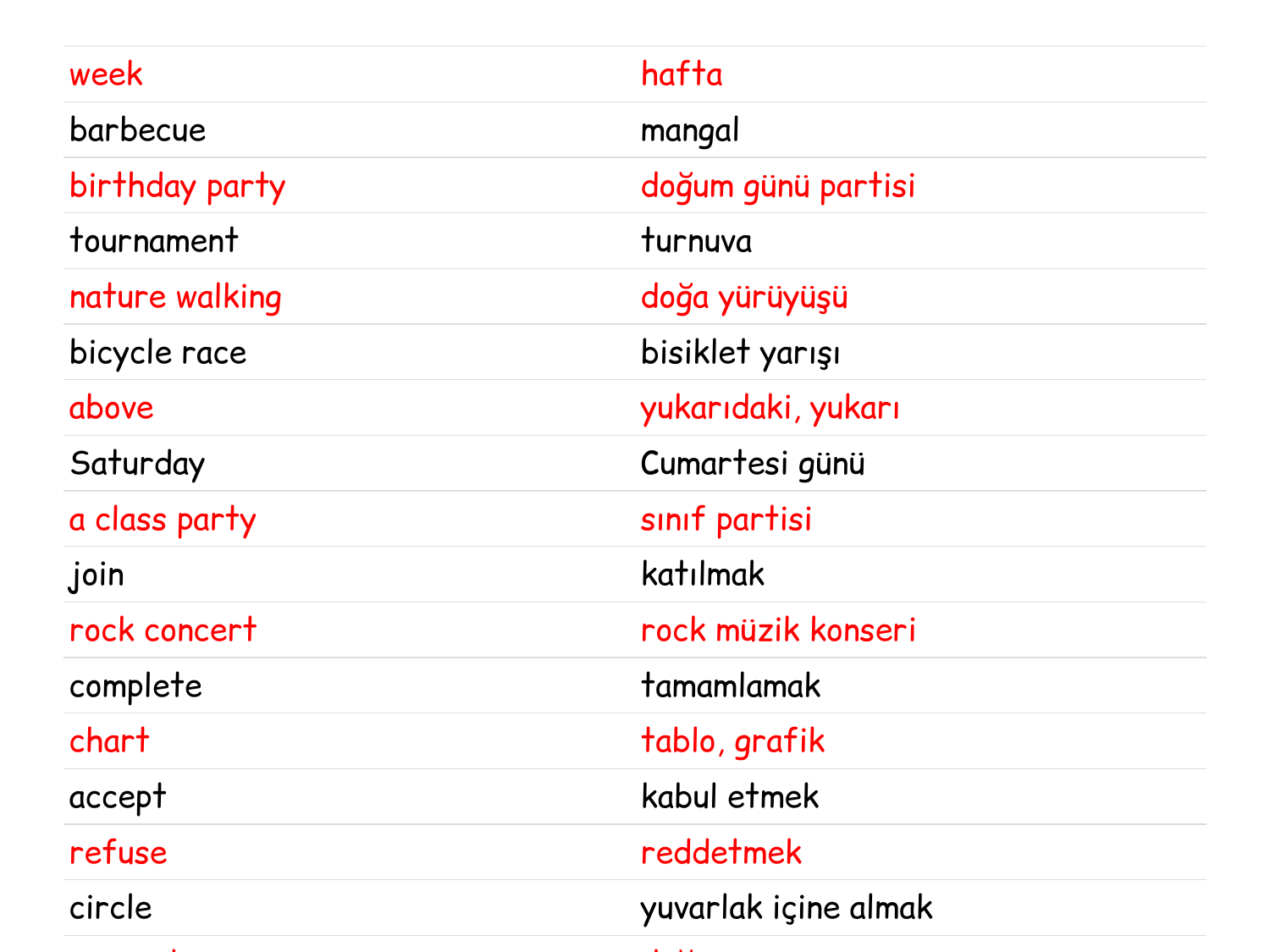

#
| week | hafta |
| --- | --- |
| barbecue | mangal |
| birthday party | doğum günü partisi |
| tournament | turnuva |
| nature walking | doğa yürüyüşü |
| bicycle race | bisiklet yarışı |
| above | yukarıdaki, yukarı |
| Saturday | Cumartesi günü |
| a class party | sınıf partisi |
| join | katılmak |
| rock concert | rock müzik konseri |
| complete | tamamlamak |
| chart | tablo, grafik |
| accept | kabul etmek |
| refuse | reddetmek |
| circle | yuvarlak içine almak |
| correct | doğru |
| lines | satırlar |